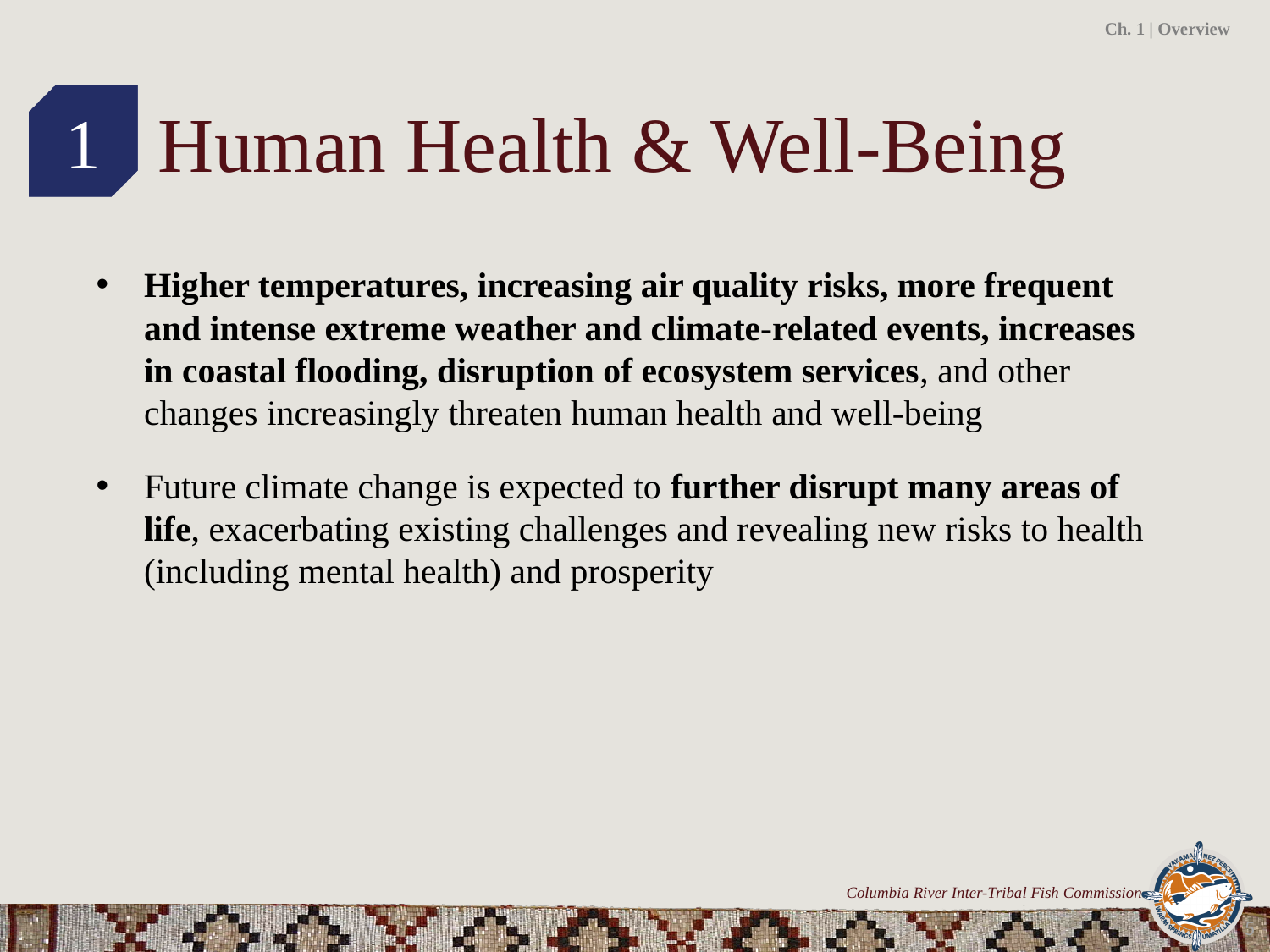

Ch. 1 | Overview
Human Health & Well-Being
1
Higher temperatures, increasing air quality risks, more frequent and intense extreme weather and climate-related events, increases in coastal flooding, disruption of ecosystem services, and other changes increasingly threaten human health and well-being
Future climate change is expected to further disrupt many areas of life, exacerbating existing challenges and revealing new risks to health (including mental health) and prosperity
5